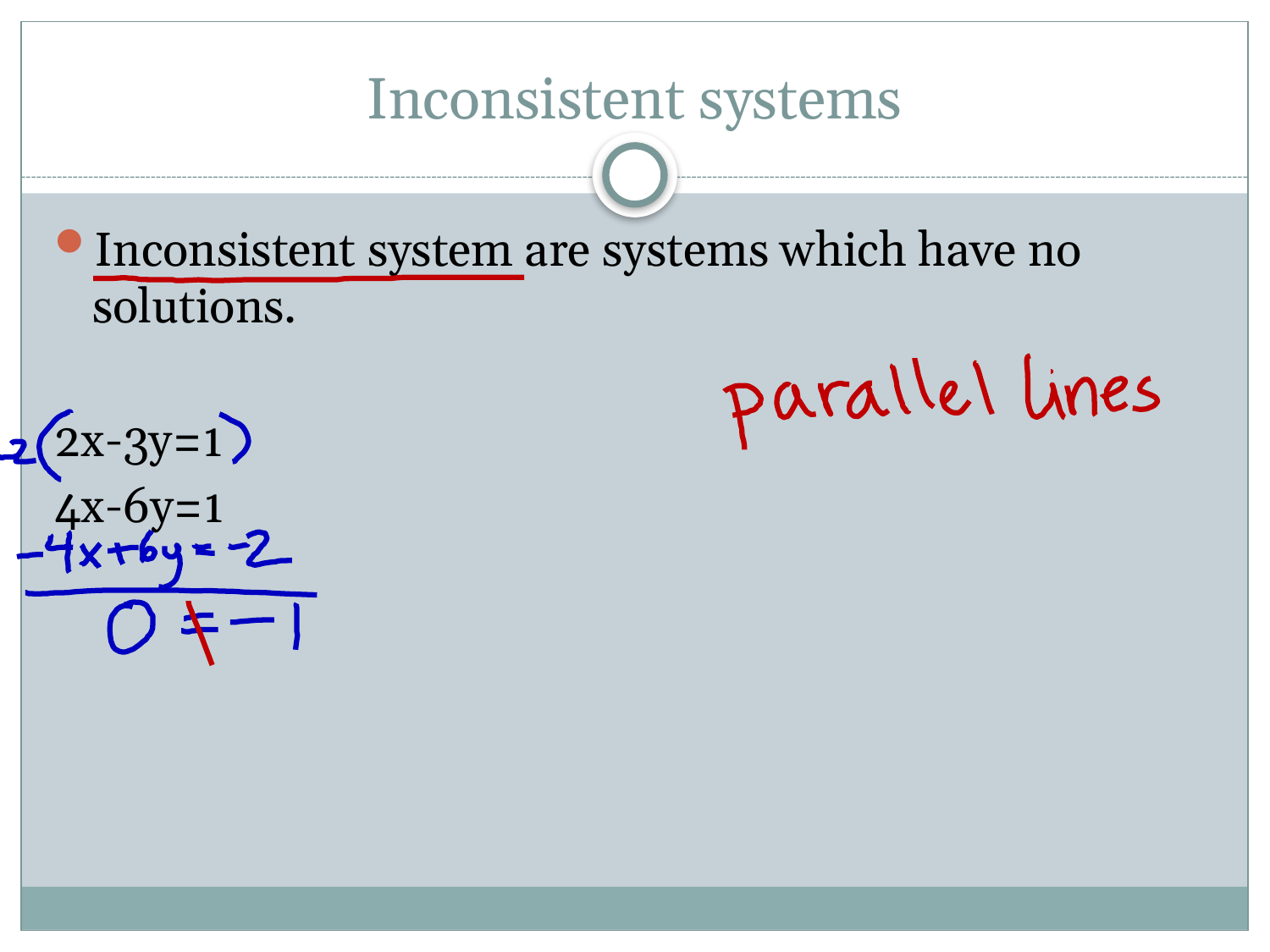

# Inconsistent systems
Inconsistent system are systems which have no solutions.

2x-3y=1
4x-6y=1